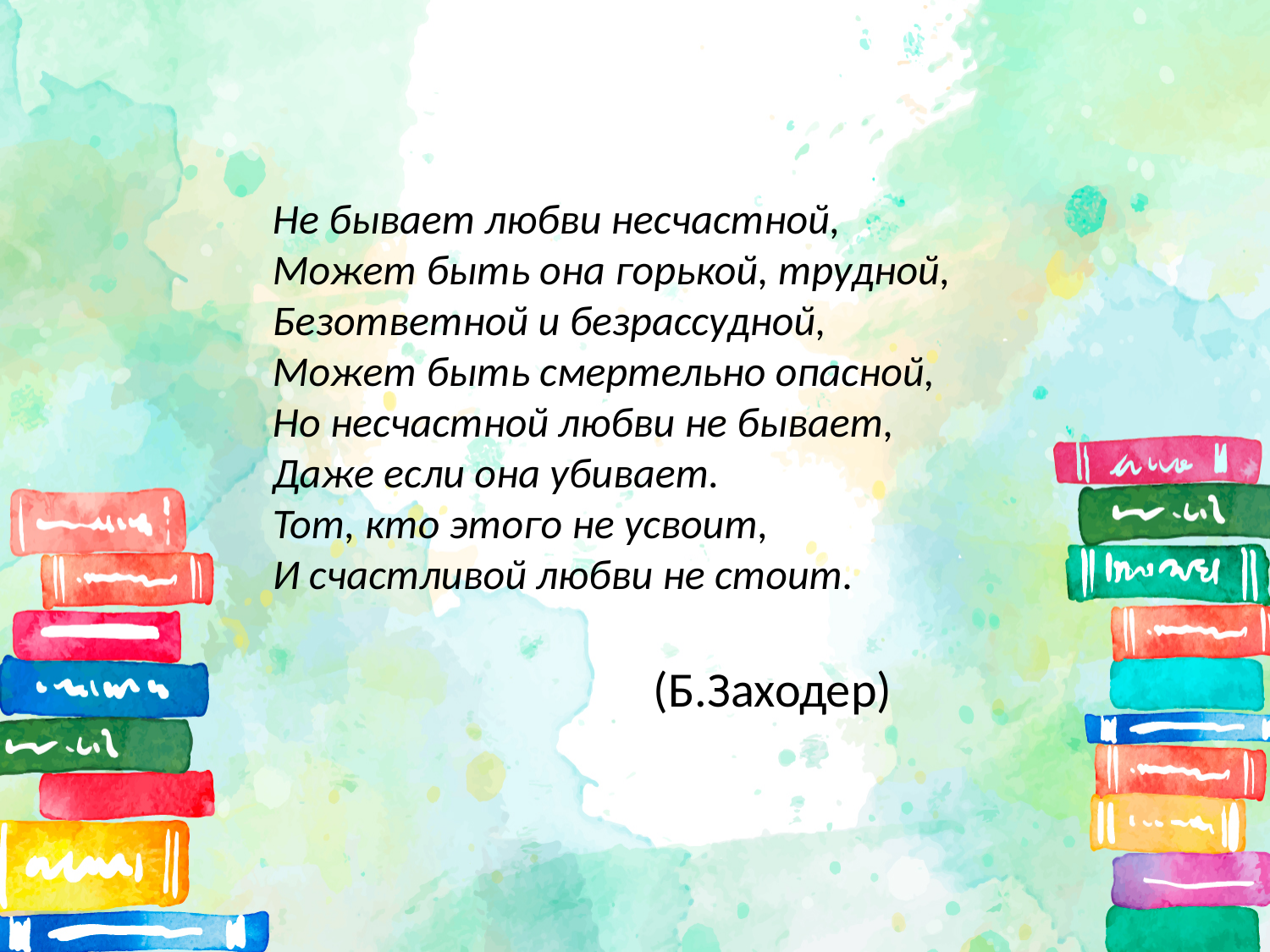

Не бывает любви несчастной,
Может быть она горькой, трудной,
Безответной и безрассудной,
Может быть смертельно опасной,
Но несчастной любви не бывает,
Даже если она убивает.
Тот, кто этого не усвоит,
И счастливой любви не стоит.
                                                                                			(Б.Заходер)